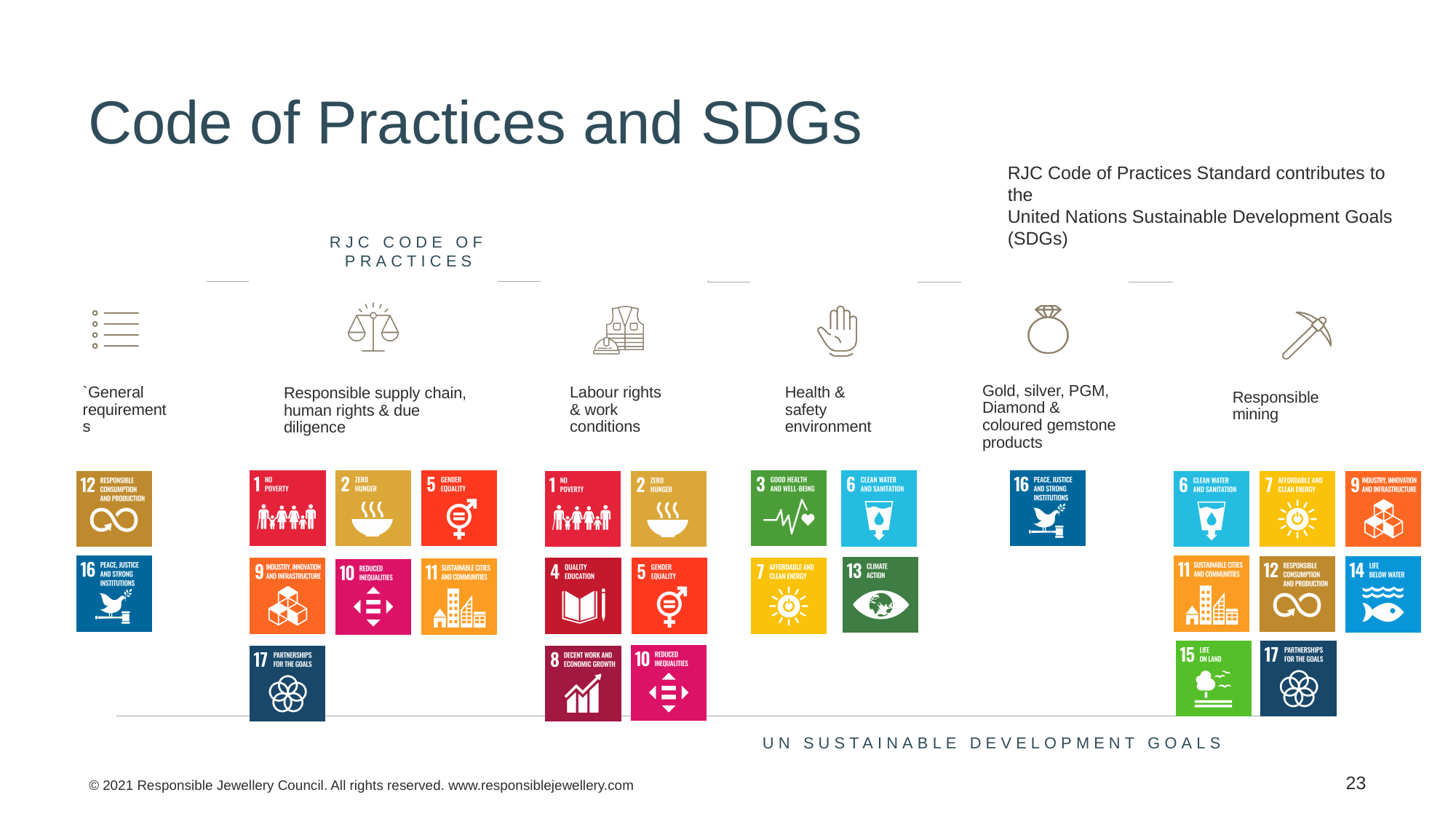

# Code of Practices and SDGs
23